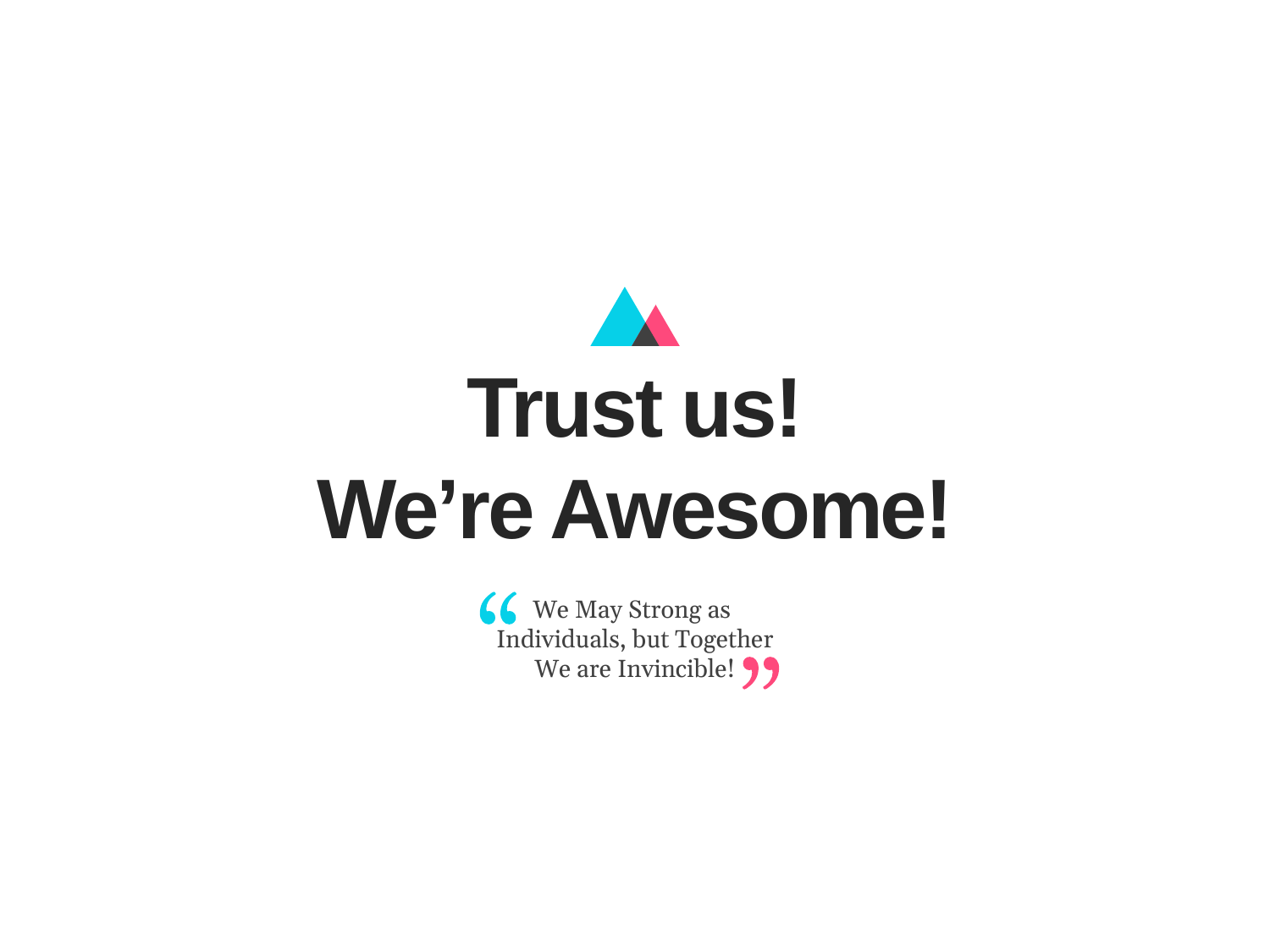

Trust us!
We’re Awesome!
We May Strong as
Individuals, but Together
We are Invincible!